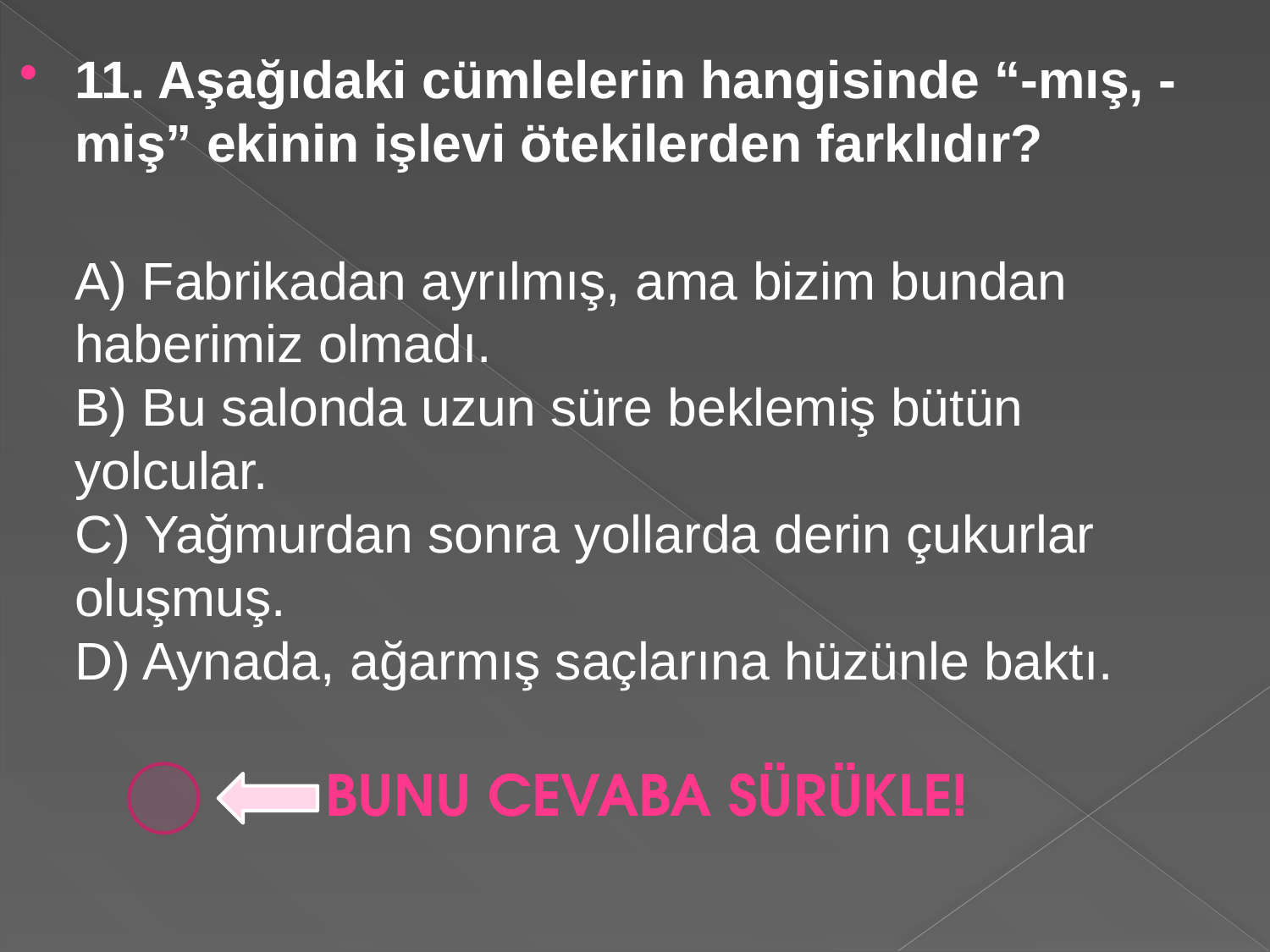

11. Aşağıdaki cümlelerin hangisinde “-mış, -miş” ekinin işlevi ötekilerden farklıdır?
A) Fabrikadan ayrılmış, ama bizim bundan haberimiz olmadı.
B) Bu salonda uzun süre beklemiş bütün yolcular.
C) Yağmurdan sonra yollarda derin çukurlar oluşmuş.
D) Aynada, ağarmış saçlarına hüzünle baktı.
BUNU CEVABA SÜRÜKLE!